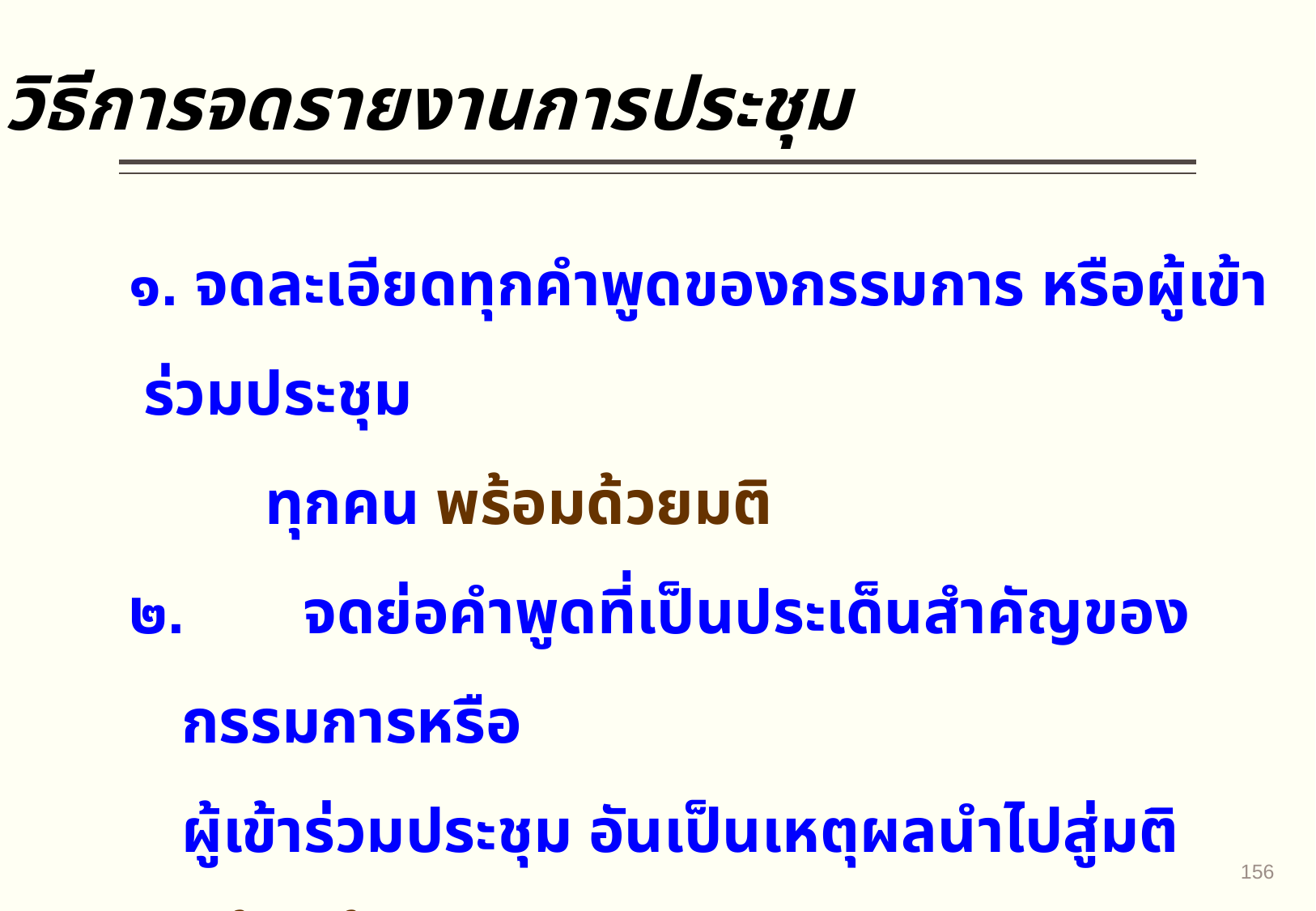

วิธีการจดรายงานการประชุม
 ๑. จดละเอียดทุกคำพูดของกรรมการ หรือผู้เข้าร่วมประชุม
	ทุกคน พร้อมด้วยมติ
 ๒.	จดย่อคำพูดที่เป็นประเด็นสำคัญของกรรมการหรือ
ผู้เข้าร่วมประชุม อันเป็นเหตุผลนำไปสู่มติ พร้อมด้วยมติ
 ๓. จดแต่เหตุผลกับมติของที่ประชุม

156